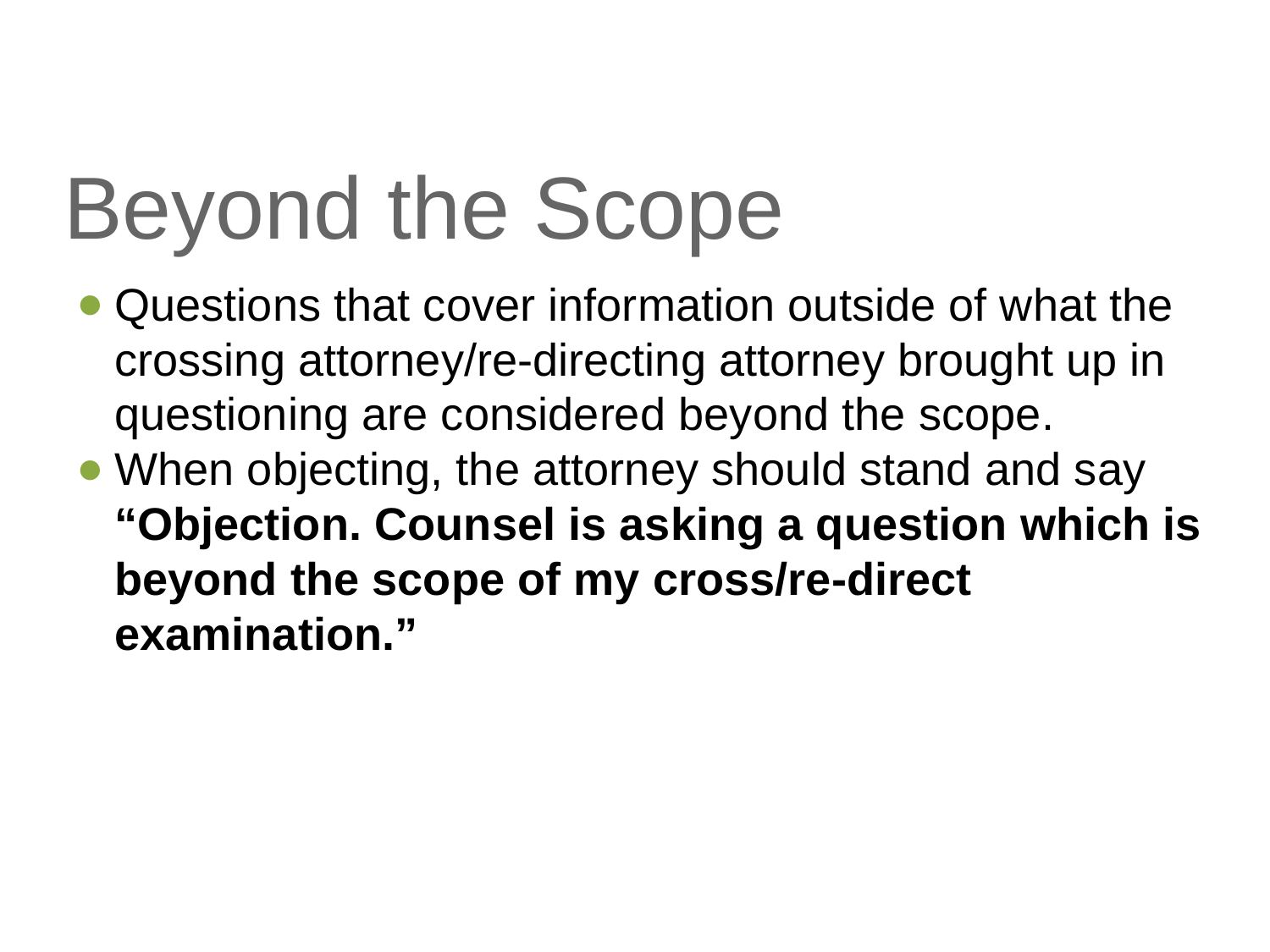

# Beyond the Scope
Questions that cover information outside of what the crossing attorney/re-directing attorney brought up in questioning are considered beyond the scope.
When objecting, the attorney should stand and say “Objection. Counsel is asking a question which is beyond the scope of my cross/re-direct examination.”